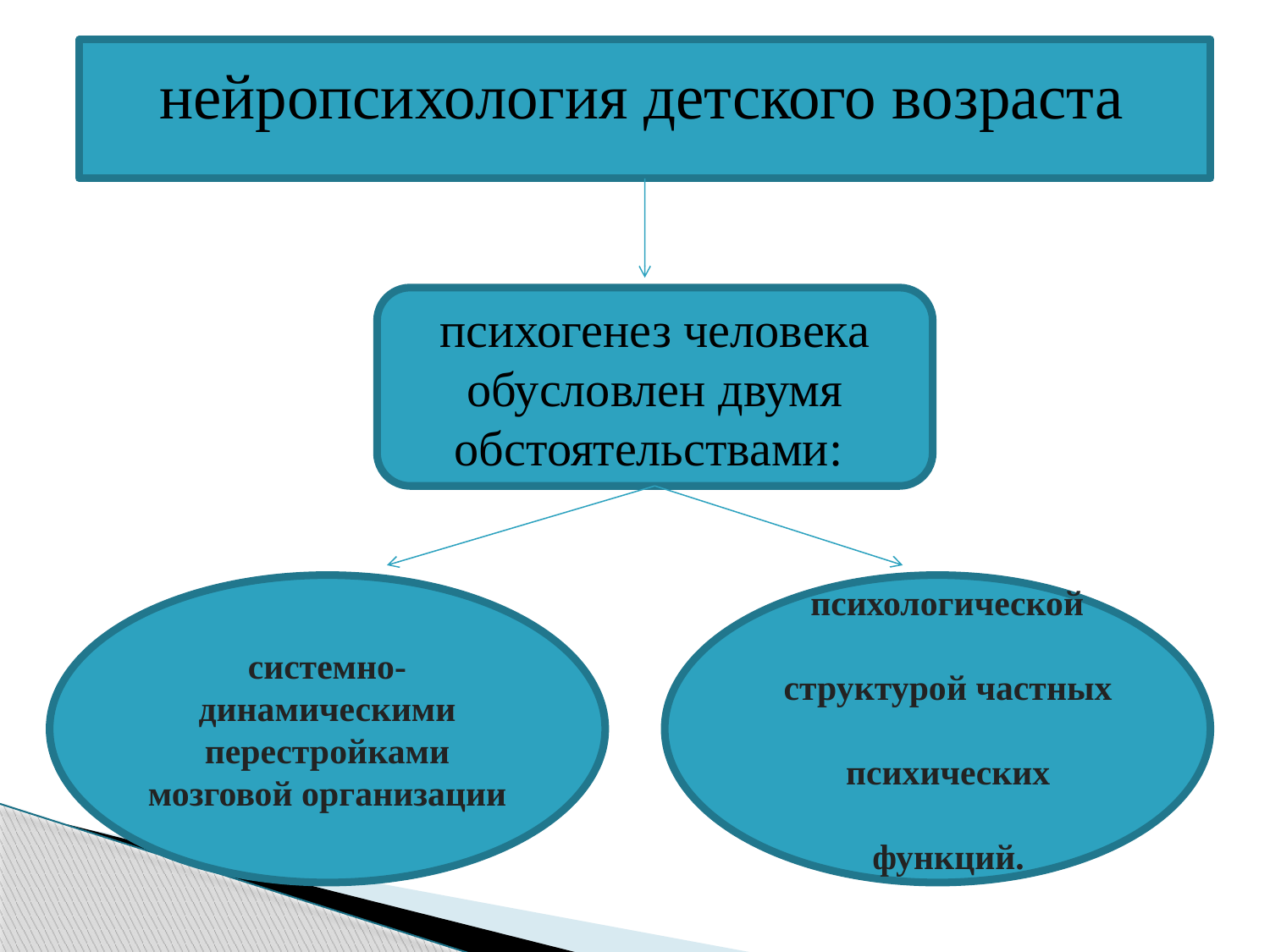

нейропсихология детского возраста
психогенез человека обусловлен двумя обстоятельствами:
системно-динамическими перестройками мозговой организации
      психологической
   структурой частных
          психических
             функций.